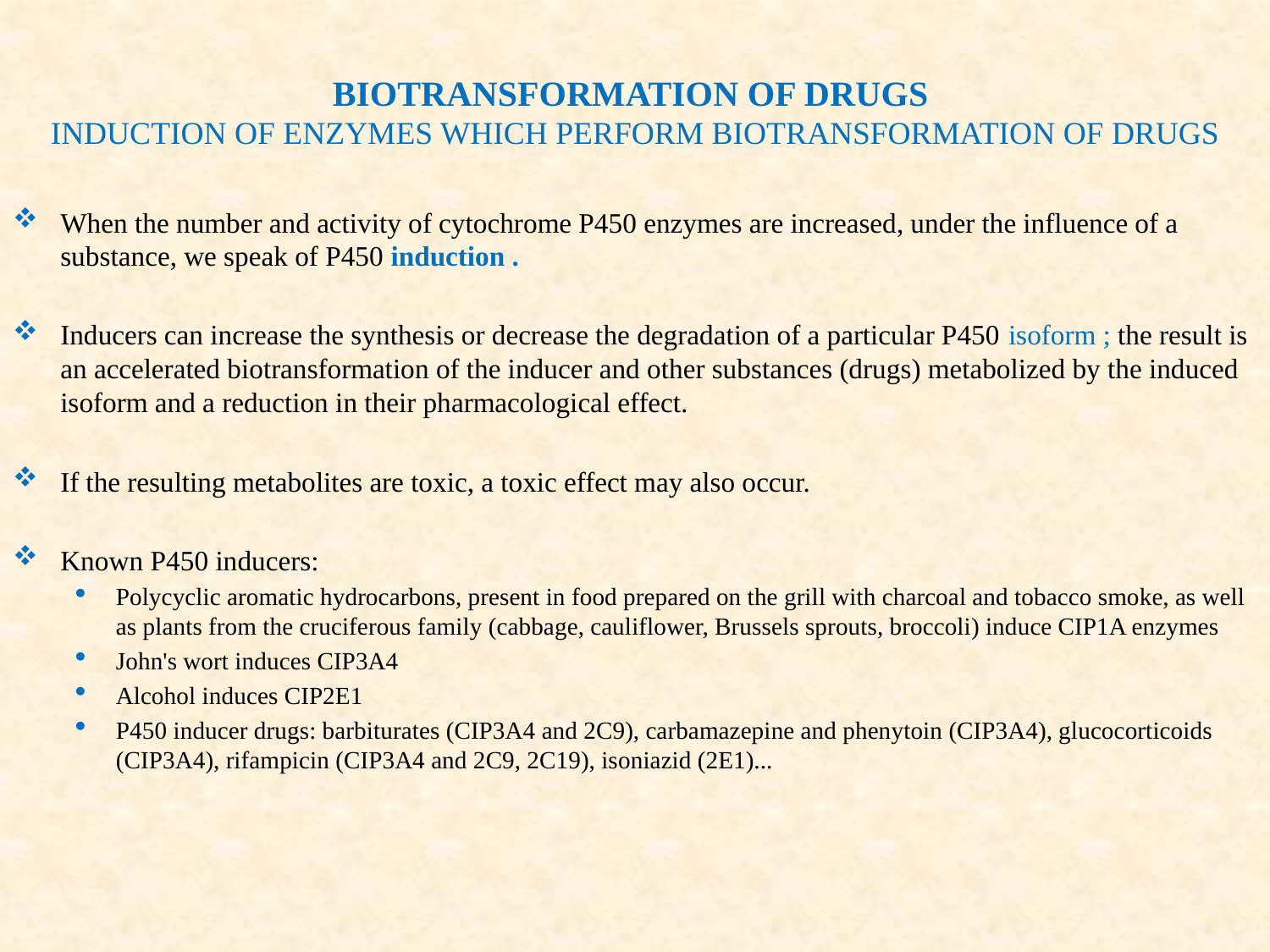

# BIOTRANSFORMATION OF DRUGS INDUCTION OF ENZYMES WHICH PERFORM BIOTRANSFORMATION OF DRUGS

When the number and activity of cytochrome P450 enzymes are increased, under the influence of a substance, we speak of P450 induction .

Inducers can increase the synthesis or decrease the degradation of a particular P450 isoform ; the result is an accelerated biotransformation of the inducer and other substances (drugs) metabolized by the induced isoform and a reduction in their pharmacological effect.

If the resulting metabolites are toxic, a toxic effect may also occur.

Known P450 inducers:
Polycyclic aromatic hydrocarbons, present in food prepared on the grill with charcoal and tobacco smoke, as well as plants from the cruciferous family (cabbage, cauliflower, Brussels sprouts, broccoli) induce CIP1A enzymes
John's wort induces CIP3A4
Alcohol induces CIP2E1
P450 inducer drugs: barbiturates (CIP3A4 and 2C9), carbamazepine and phenytoin (CIP3A4), glucocorticoids (CIP3A4), rifampicin (CIP3A4 and 2C9, 2C19), isoniazid (2E1)...